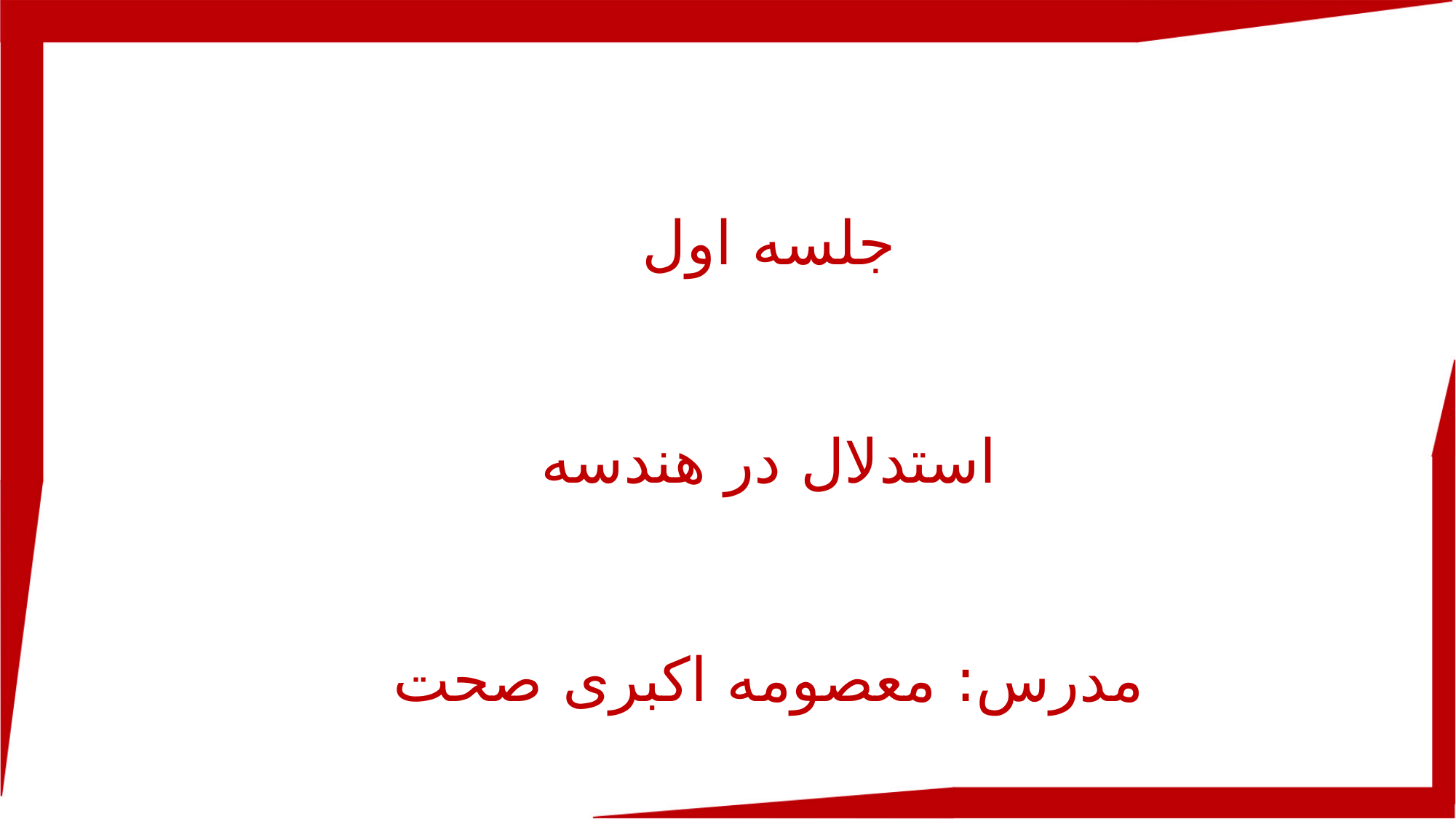

جلسه اول
استدلال در هندسه
مدرس: معصومه اکبری صحت